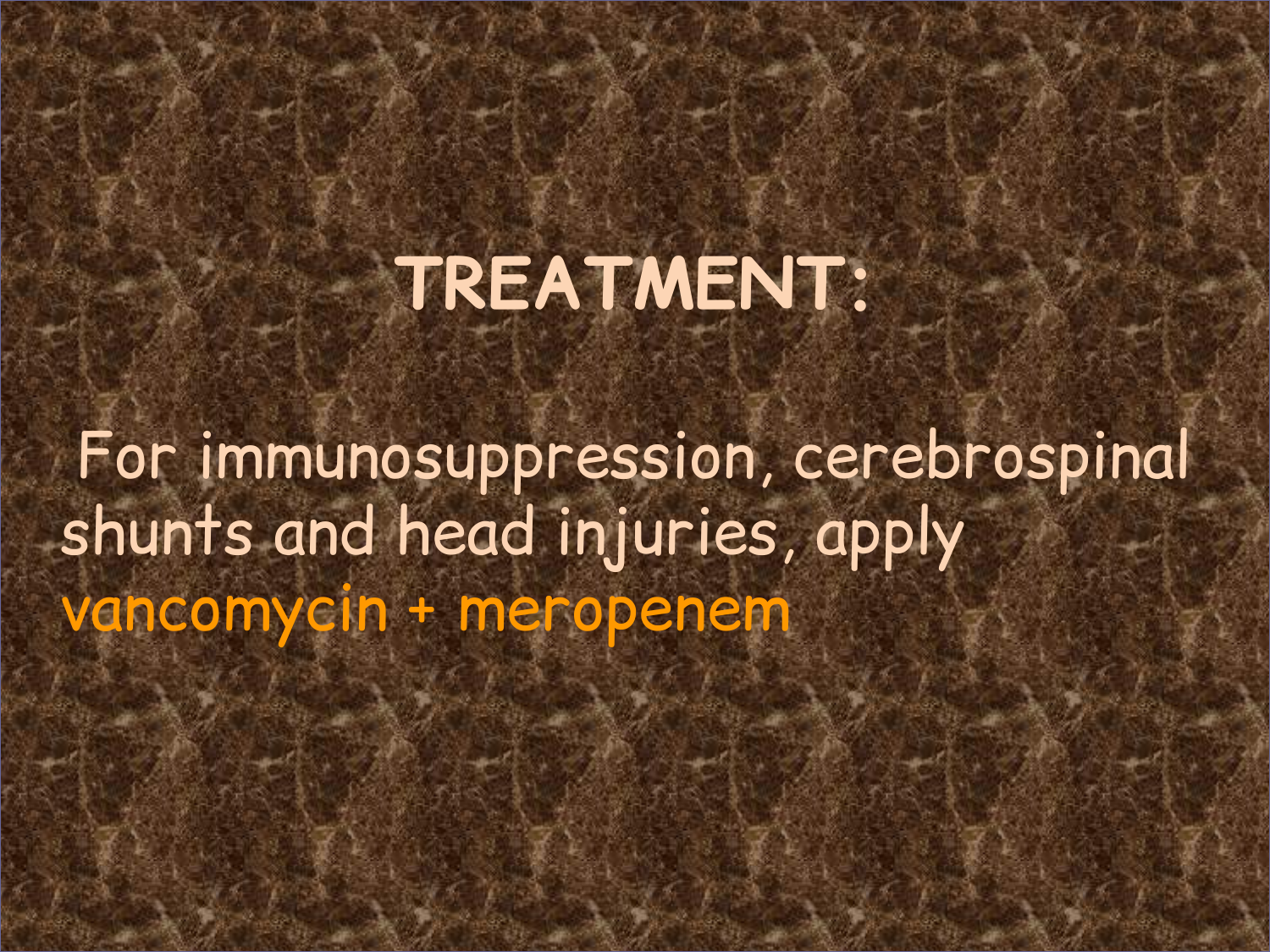

TREATMENT:

     For immunosuppression, cerebrospinal shunts and head injuries, apply     vancomycin + meropenem

#